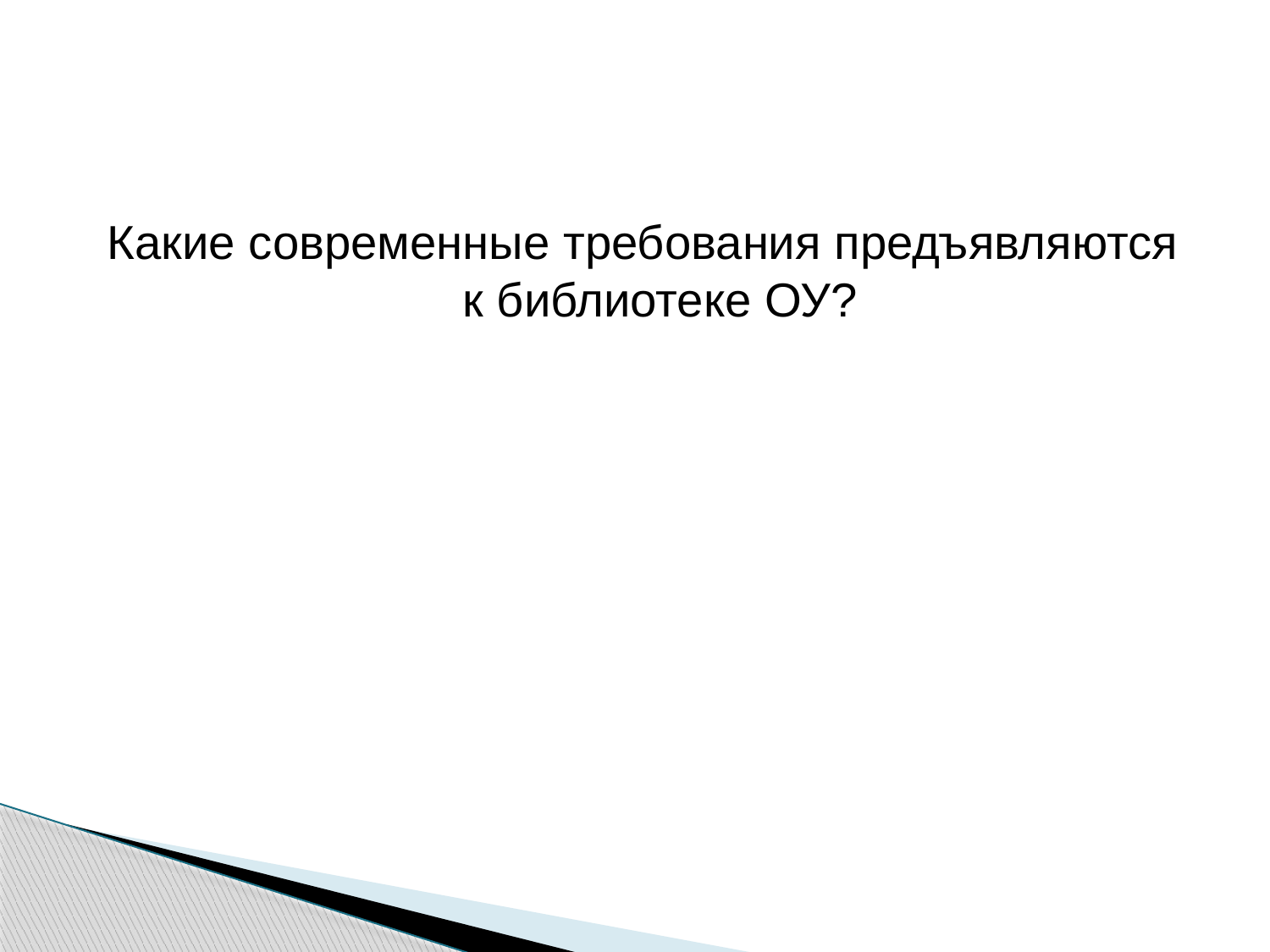

#
Какие современные требования предъявляются к библиотеке ОУ?